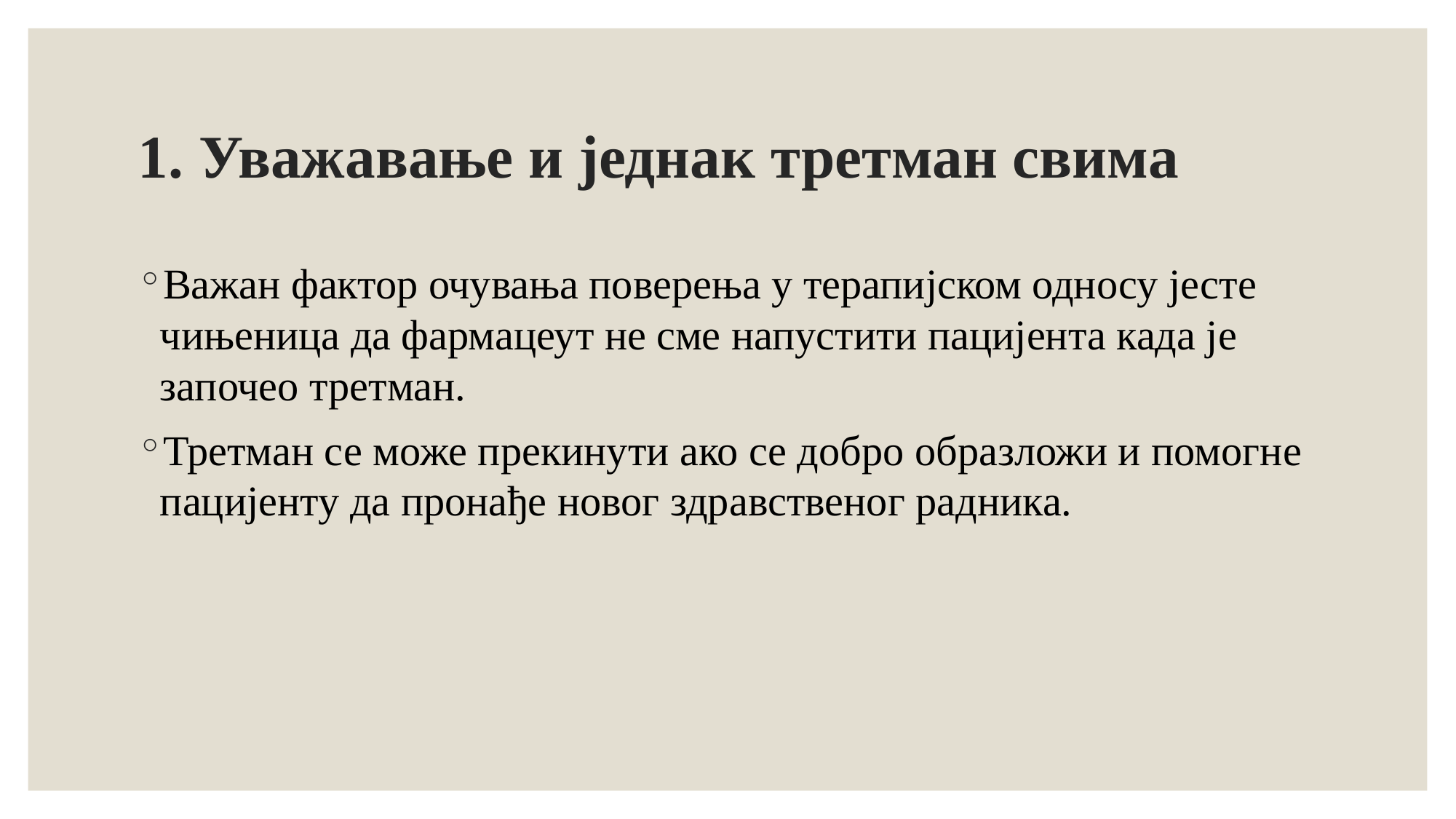

# 1. Уважавање и једнак третман свима
Важан фактор очувања поверења у терапијском односу јесте чињеница да фармацеут не сме напустити пацијента када је започео третман.
Третман се може прекинути ако се добро образложи и помогне пацијенту да пронађе новог здравственог радника.